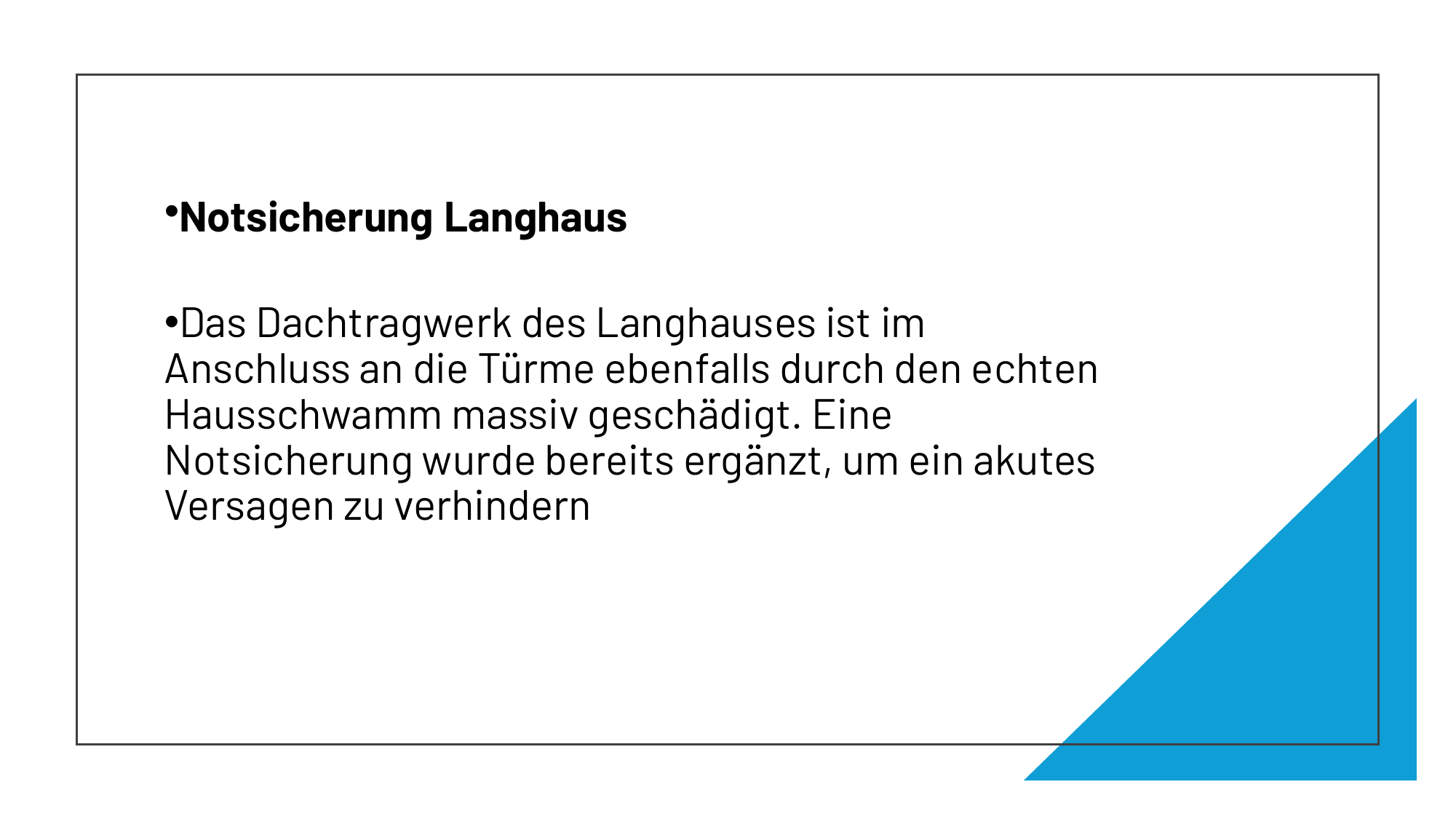

Notsicherung Langhaus

Das Dachtragwerk des Langhauses ist im Anschluss an die Türme ebenfalls durch den echten Hausschwamm massiv geschädigt. Eine Notsicherung wurde bereits ergänzt, um ein akutes Versagen zu verhindern